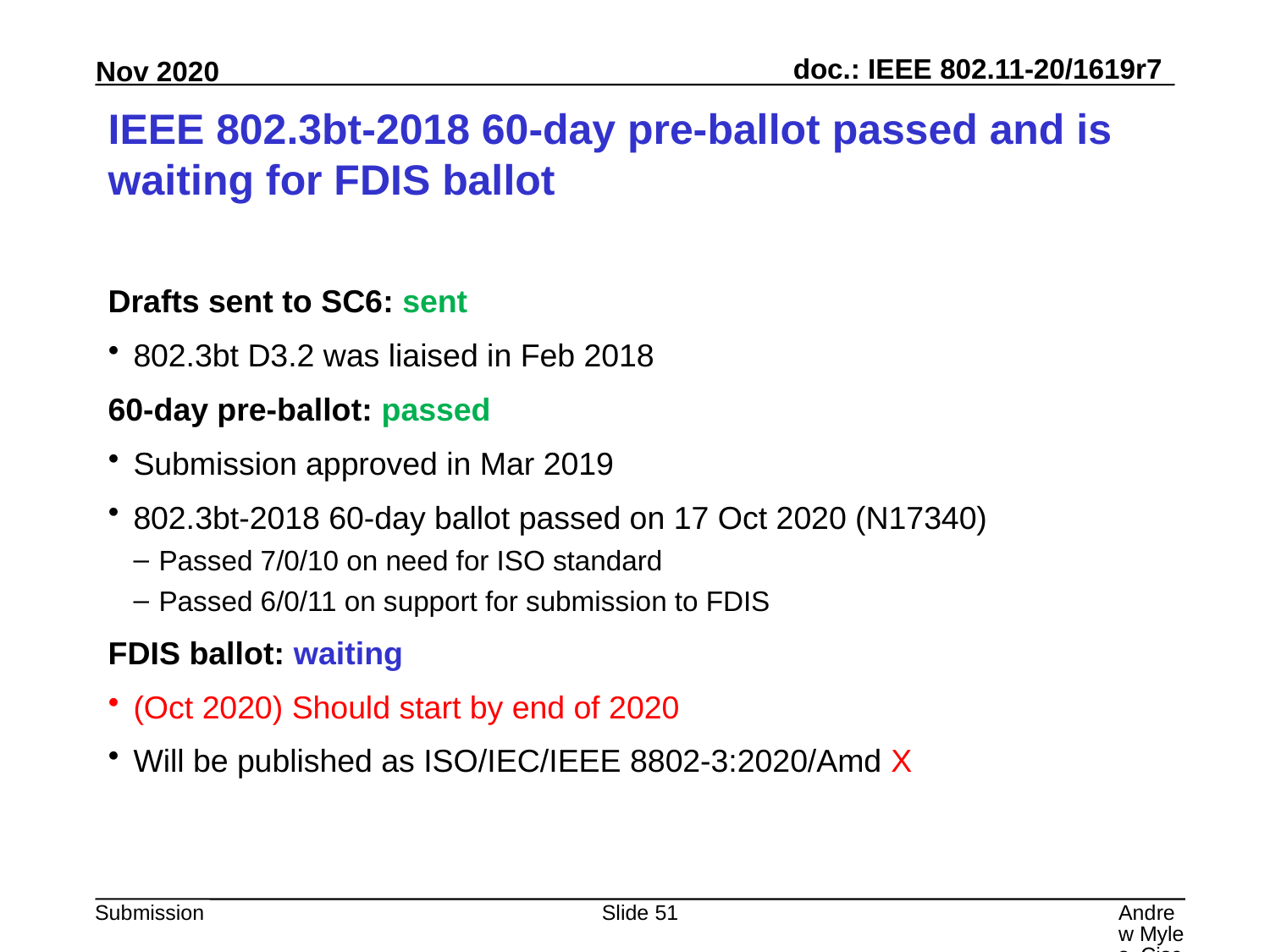

# IEEE 802.3bt-2018 60-day pre-ballot passed and is waiting for FDIS ballot
Drafts sent to SC6: sent
802.3bt D3.2 was liaised in Feb 2018
60-day pre-ballot: passed
Submission approved in Mar 2019
802.3bt-2018 60-day ballot passed on 17 Oct 2020 (N17340)
Passed 7/0/10 on need for ISO standard
Passed 6/0/11 on support for submission to FDIS
FDIS ballot: waiting
(Oct 2020) Should start by end of 2020
Will be published as ISO/IEC/IEEE 8802-3:2020/Amd X

Slide 51
Andrew Myles, Cisco